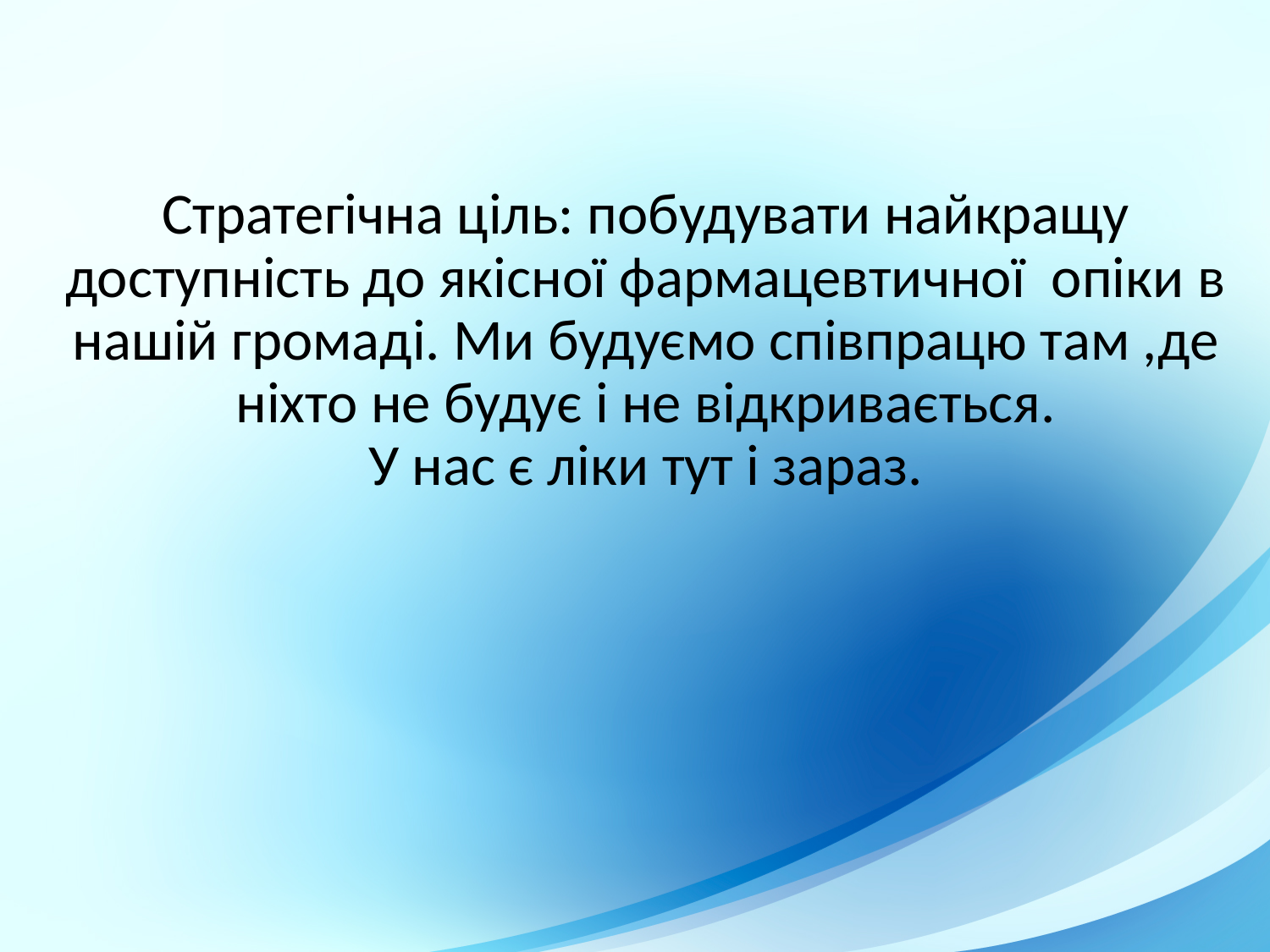

# Стратегічна ціль: побудувати найкращу доступність до якісної фармацевтичної  опіки в нашій громаді. Ми будуємо співпрацю там ,де ніхто не будує і не відкривається. У нас є ліки тут і зараз.